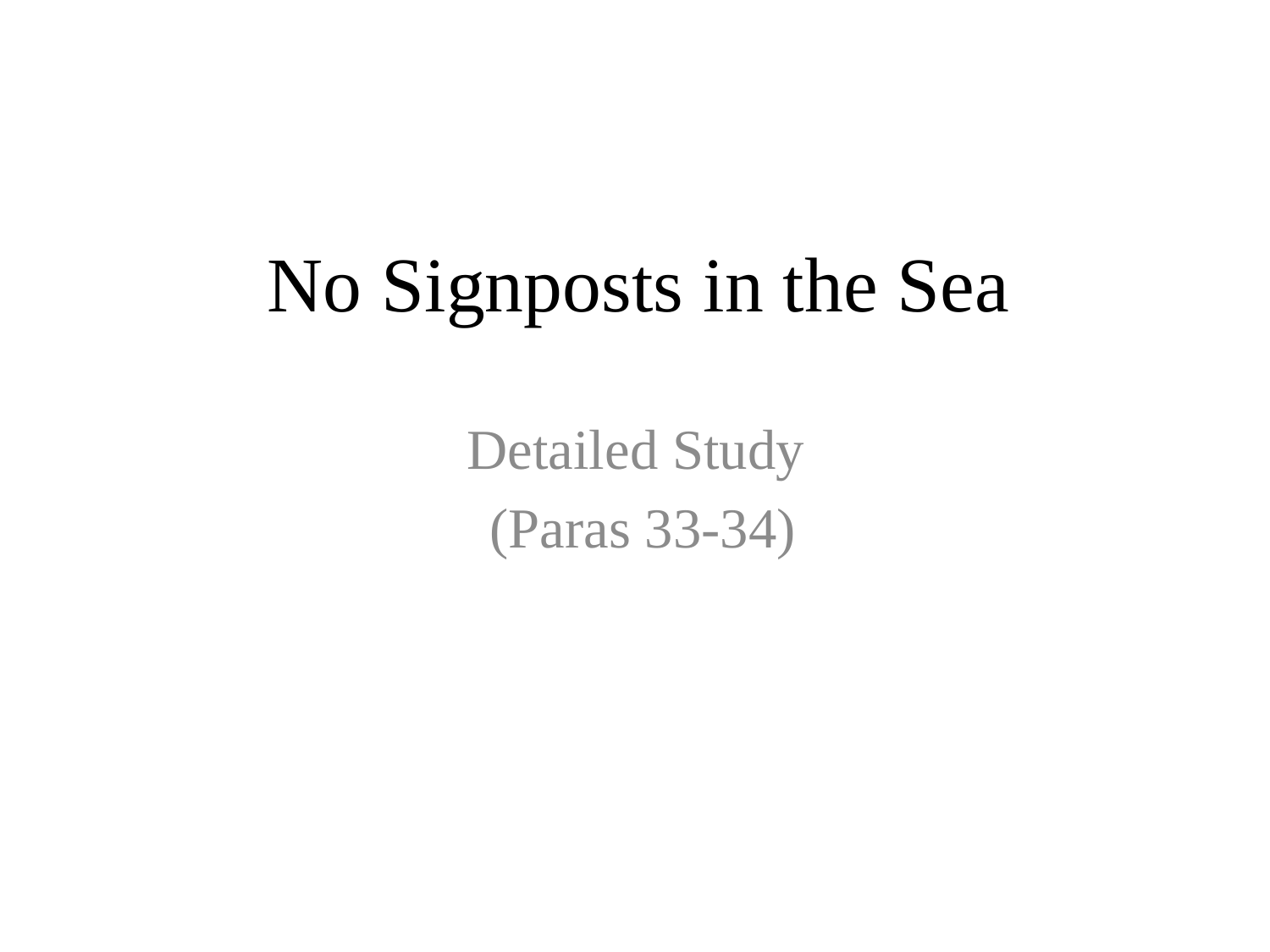

# No Signposts in the Sea
Detailed Study
(Paras 33-34)